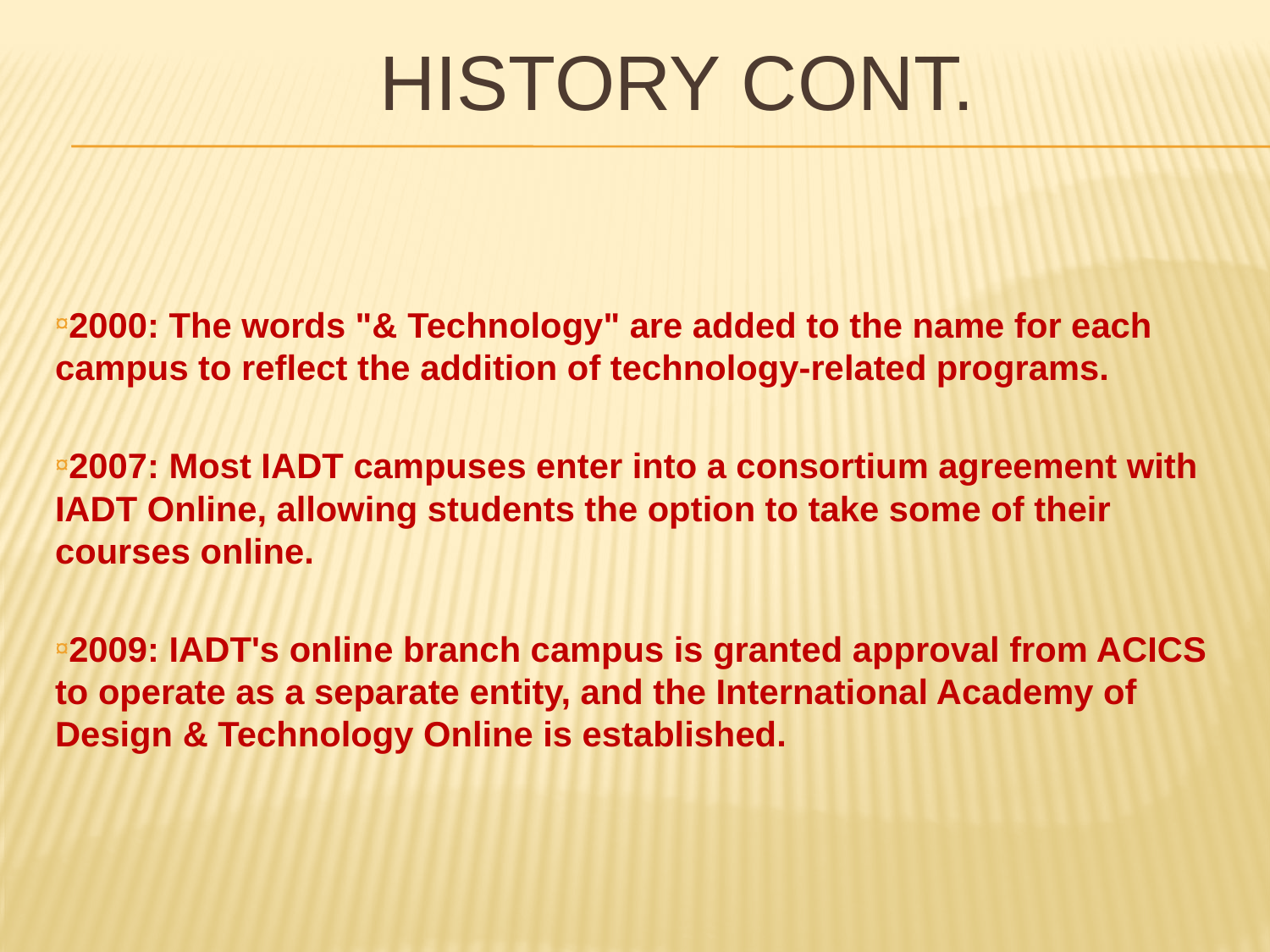

# History Cont.
2000: The words "& Technology" are added to the name for each campus to reflect the addition of technology-related programs.

2007: Most IADT campuses enter into a consortium agreement with IADT Online, allowing students the option to take some of their courses online.

2009: IADT's online branch campus is granted approval from ACICS to operate as a separate entity, and the International Academy of Design & Technology Online is established.